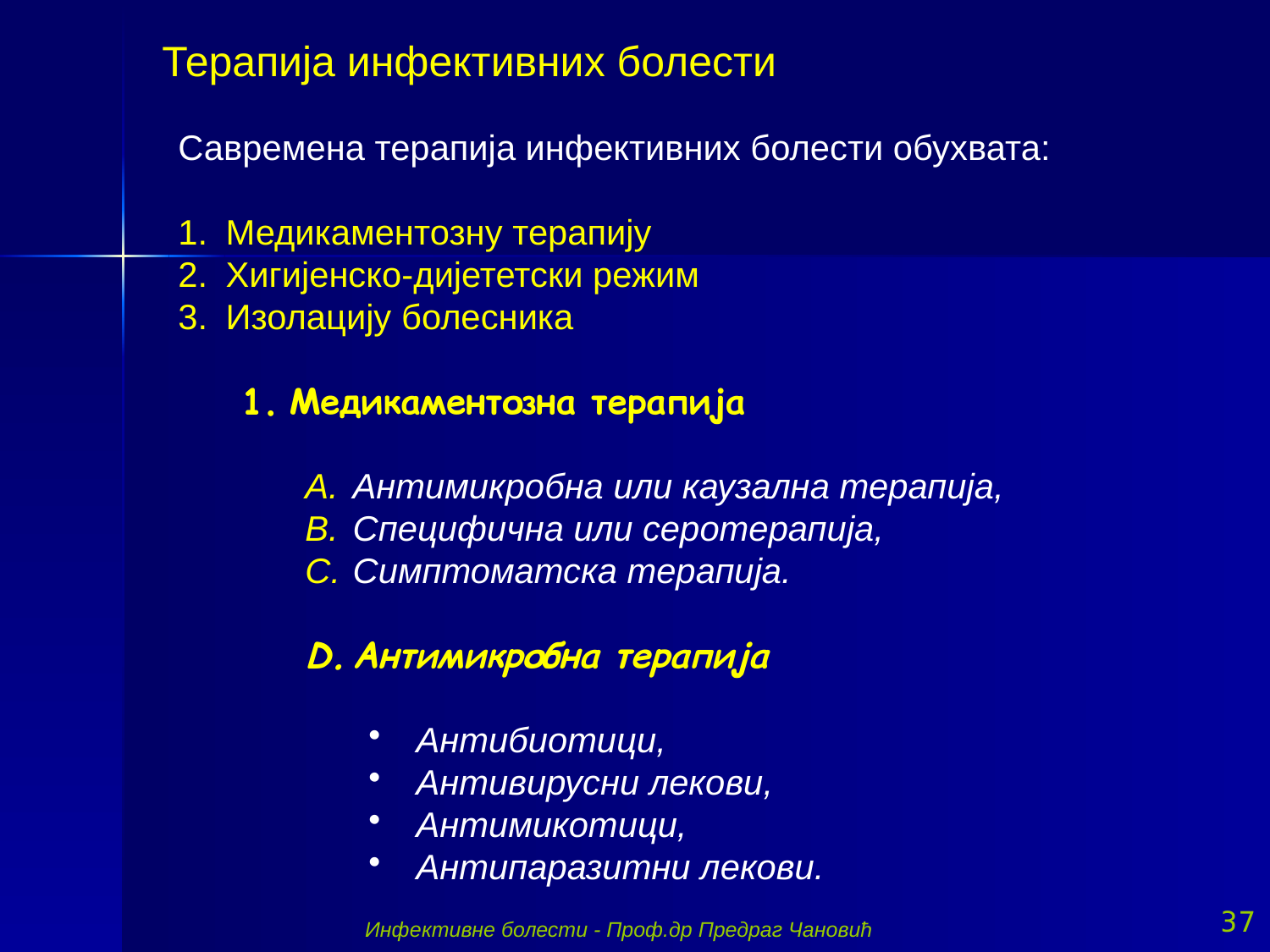

Терапија инфективних болести
Савремена терапија инфективних болести обухвата:

Медикаментозну терапију
Хигијенско-дијететски режим
Изолацију болесника

Медикаментозна терапија

Антимикробна или каузална терапија,
Специфична или серотерапија,
Симптоматска терапија.

Антимикробна терапија

Антибиотици,
Антивирусни лекови,
Антимикотици,
Антипаразитни лекови.
37
Инфективне болести - Проф.др Предраг Чановић